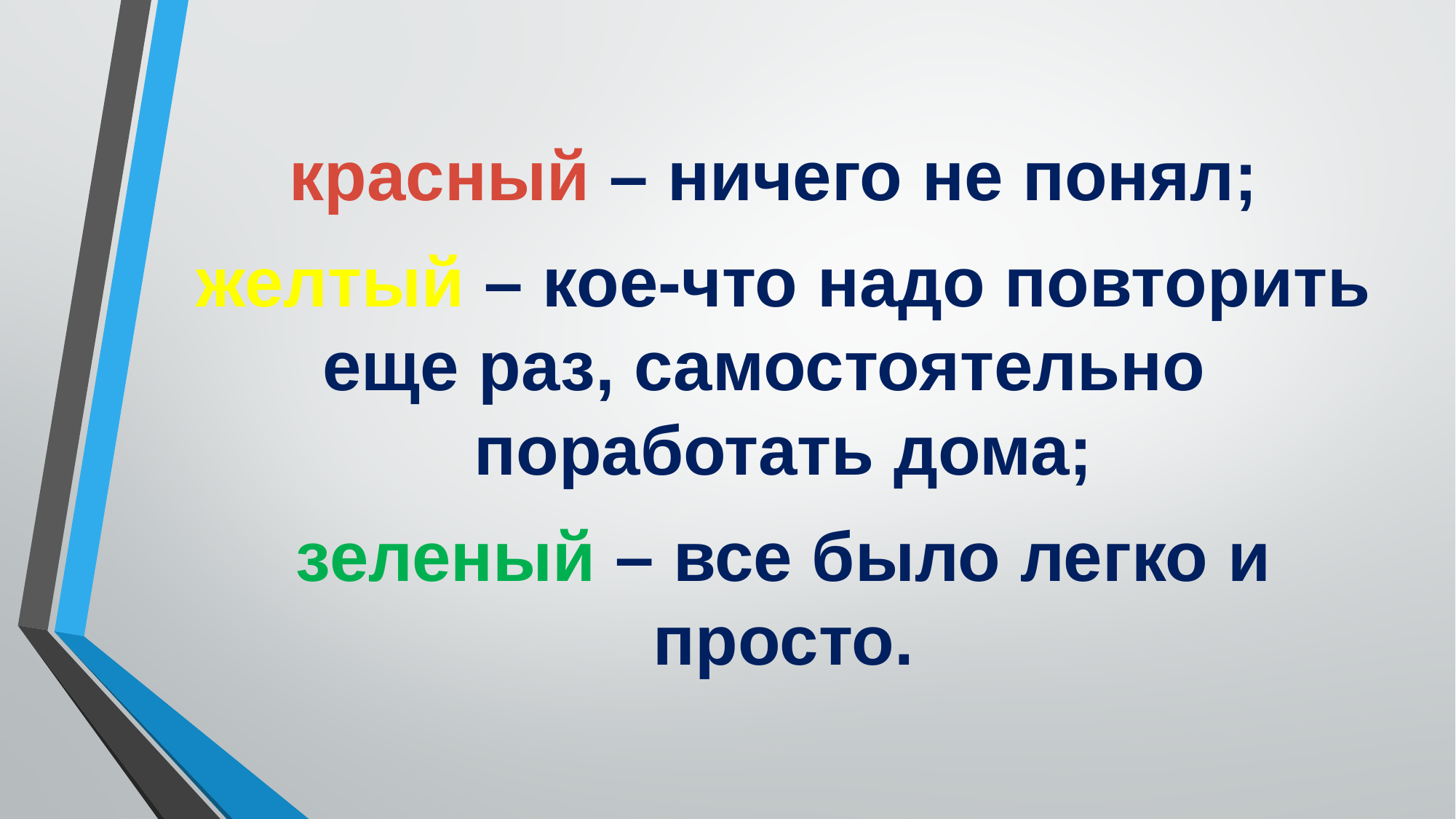

красный – ничего не понял;
желтый – кое-что надо повторить  еще раз, самостоятельно    поработать дома;
зеленый – все было легко и просто.